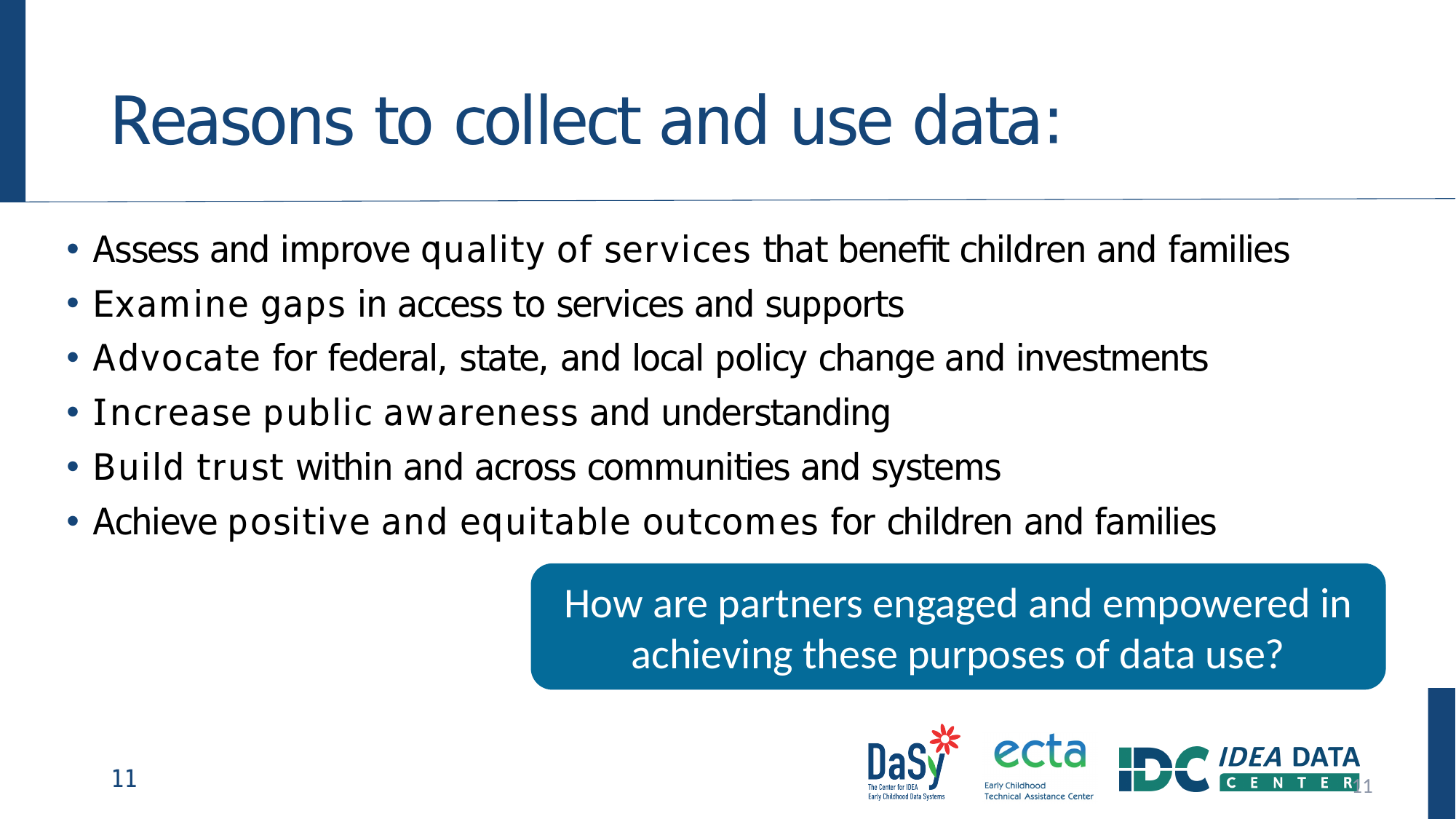

# Reasons to collect and use data:
Assess and improve quality of services that benefit children and families
Examine gaps in access to services and supports
Advocate for federal, state, and local policy change and investments
Increase public awareness and understanding
Build trust within and across communities and systems
Achieve positive and equitable outcomes for children and families
How are partners engaged and empowered in achieving these purposes of data use?
11